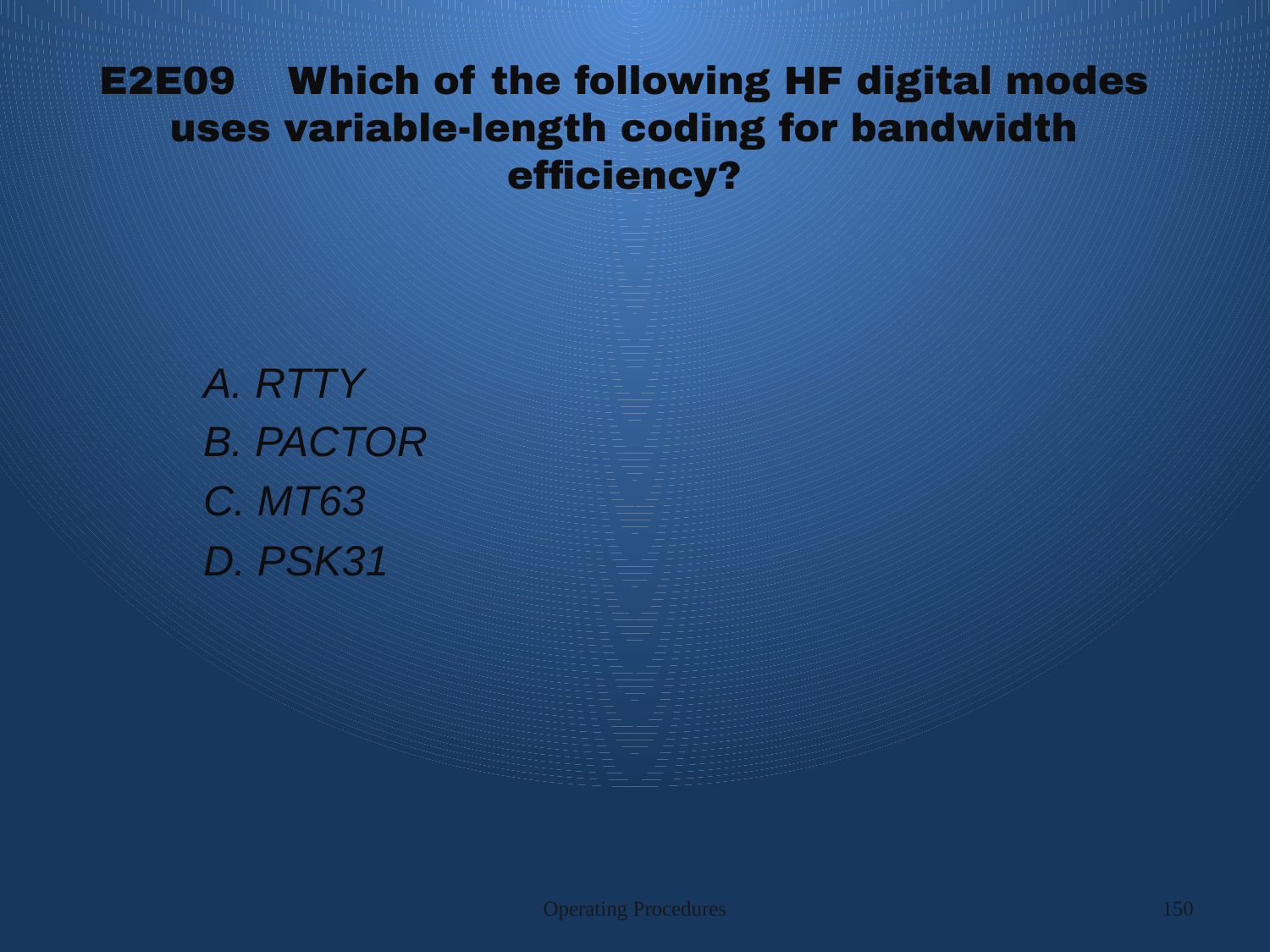

# E2E09    Which of the following HF digital modes uses variable-length coding for bandwidth efficiency?
A. RTTY
B. PACTOR
C. MT63
D. PSK31
Operating Procedures
150